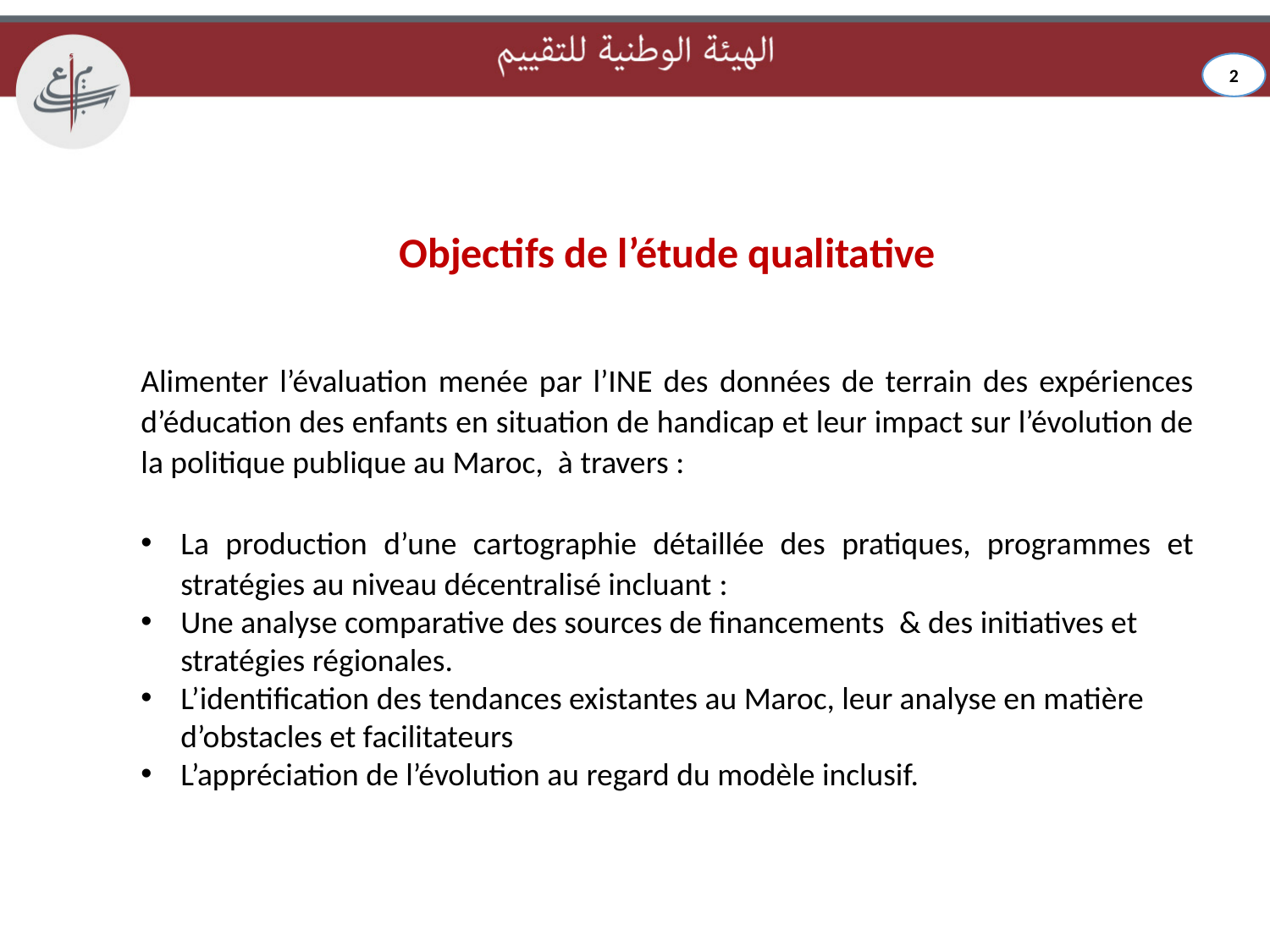

2
Objectifs de l’étude qualitative

Alimenter l’évaluation menée par l’INE des données de terrain des expériences d’éducation des enfants en situation de handicap et leur impact sur l’évolution de la politique publique au Maroc,  à travers :

La production d’une cartographie détaillée des pratiques, programmes et stratégies au niveau décentralisé incluant :
Une analyse comparative des sources de financements  & des initiatives et stratégies régionales.
L’identification des tendances existantes au Maroc, leur analyse en matière d’obstacles et facilitateurs
L’appréciation de l’évolution au regard du modèle inclusif.